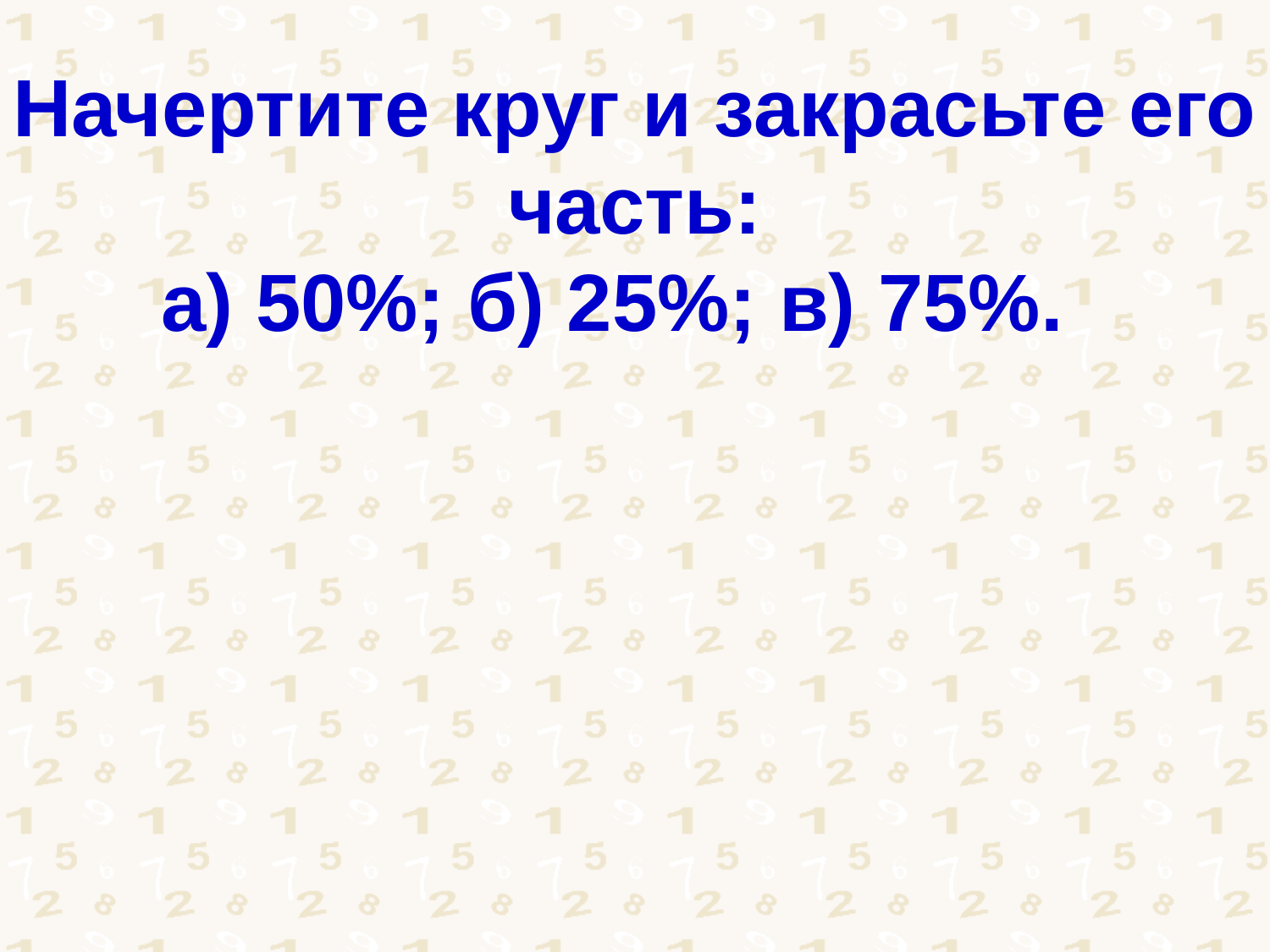

Начертите круг и закрасьте его часть:
а) 50%; б) 25%; в) 75%.